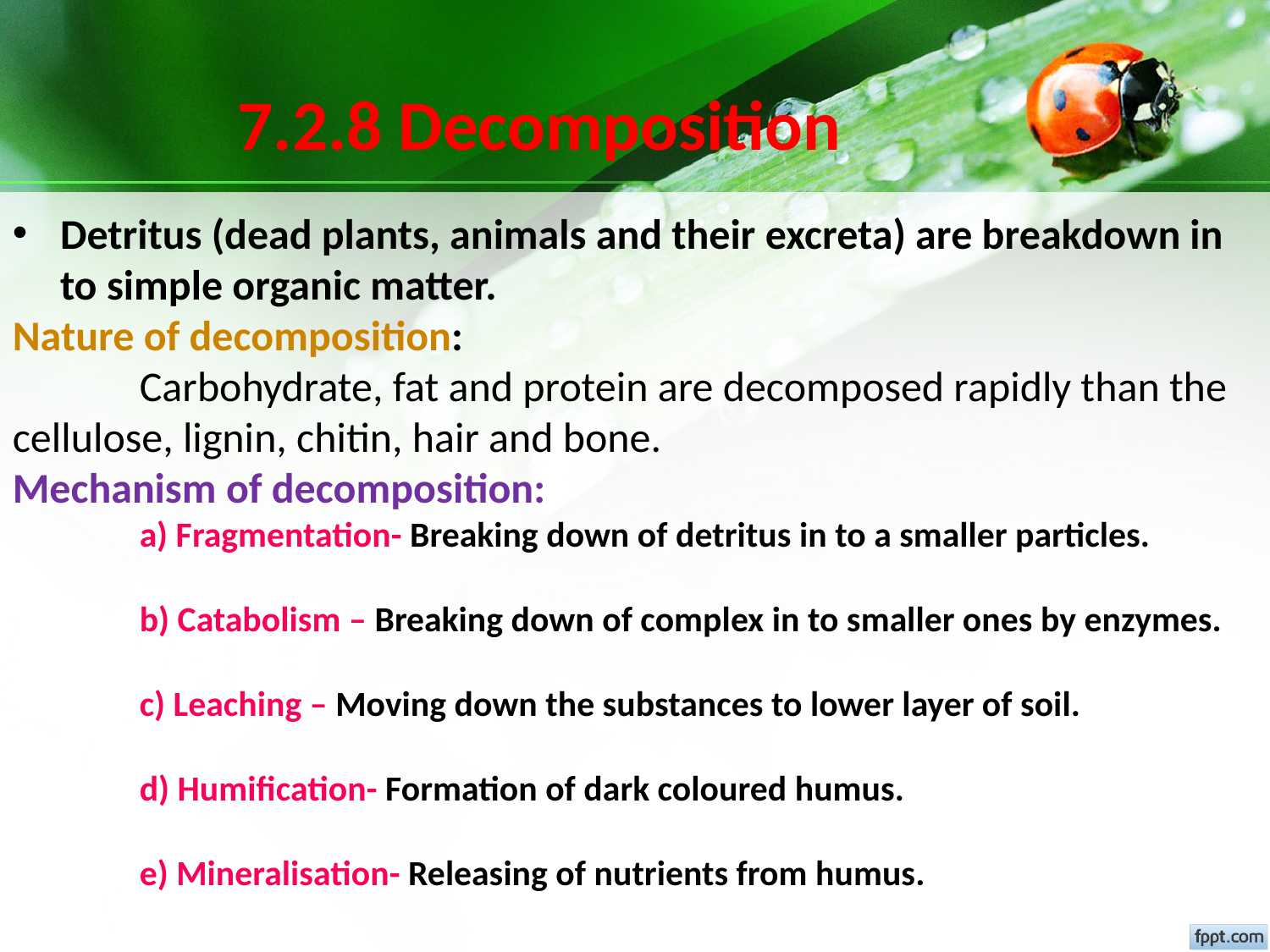

7.2.8 Decomposition
Detritus (dead plants, animals and their excreta) are breakdown in to simple organic matter.
Nature of decomposition:
	Carbohydrate, fat and protein are decomposed rapidly than the cellulose, lignin, chitin, hair and bone.
Mechanism of decomposition:
	a) Fragmentation- Breaking down of detritus in to a smaller particles.

	b) Catabolism – Breaking down of complex in to smaller ones by enzymes.

	c) Leaching – Moving down the substances to lower layer of soil.

	d) Humification- Formation of dark coloured humus.

	e) Mineralisation- Releasing of nutrients from humus.